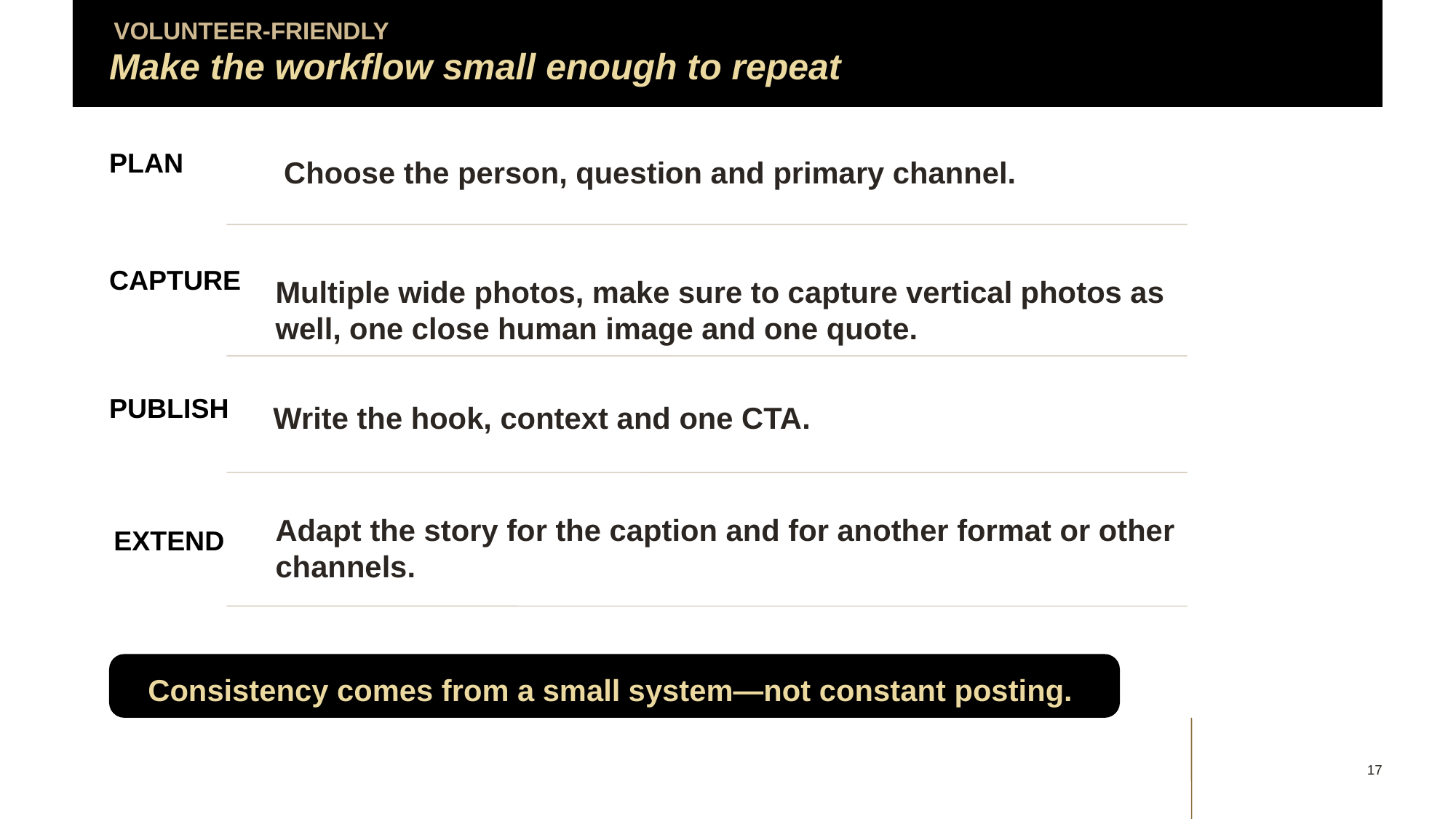

VOLUNTEER-FRIENDLY
Make the workflow small enough to repeat
PLAN
Choose the person, question and primary channel.

CAPTURE
Multiple wide photos, make sure to capture vertical photos as well, one close human image and one quote.

PUBLISH
Write the hook, context and one CTA.

Adapt the story for the caption and for another format or other channels.
EXTEND

Consistency comes from a small system—not constant posting.

17